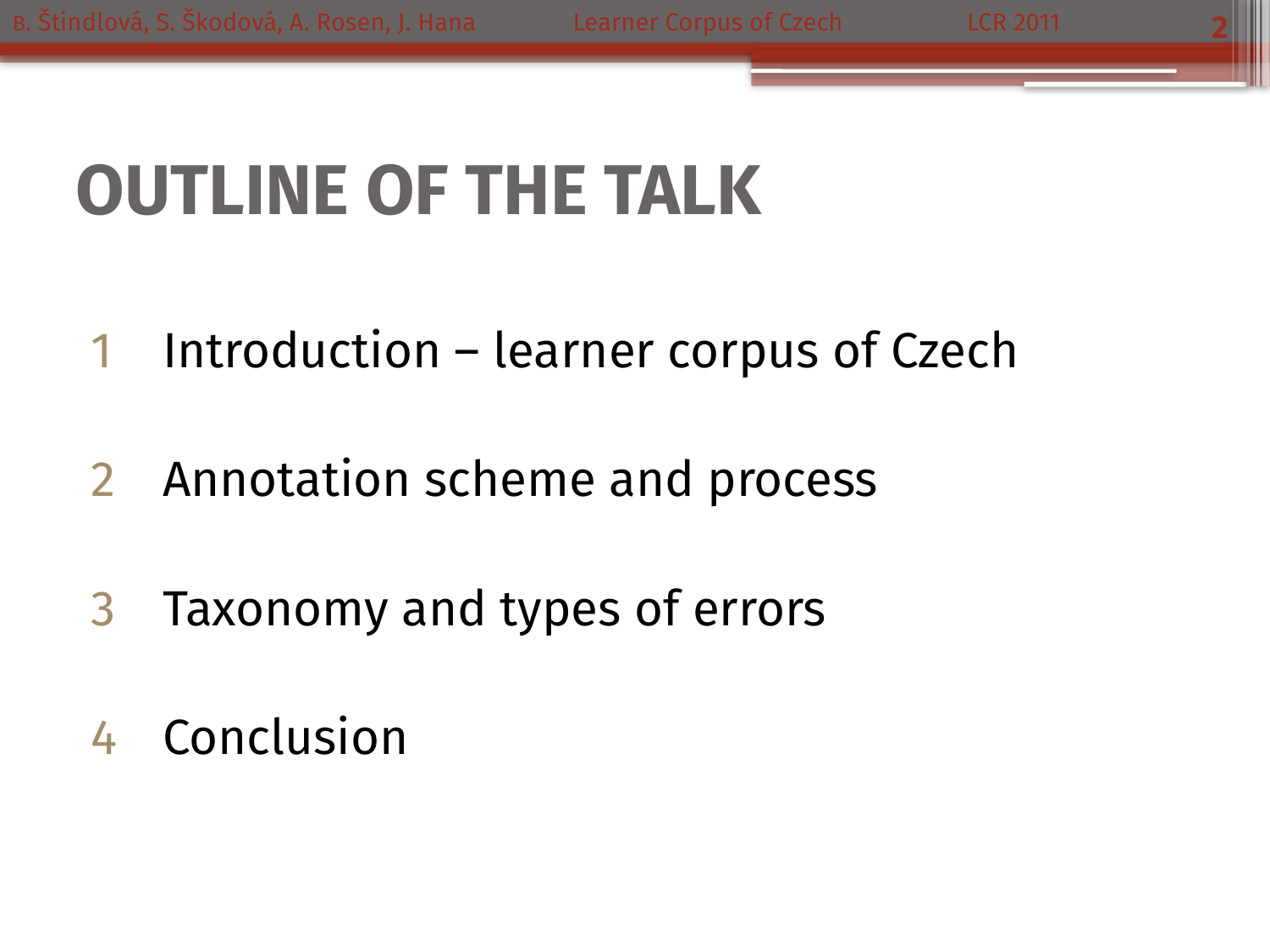

B. Štindlová, S. Škodová, A. Rosen, J. Hana	        Learner Corpus of Czech	          LCR 2011
2
# OUTLINE OF THE TALK
Introduction – learner corpus of Czech

Annotation scheme and process

Taxonomy and types of errors

Conclusion